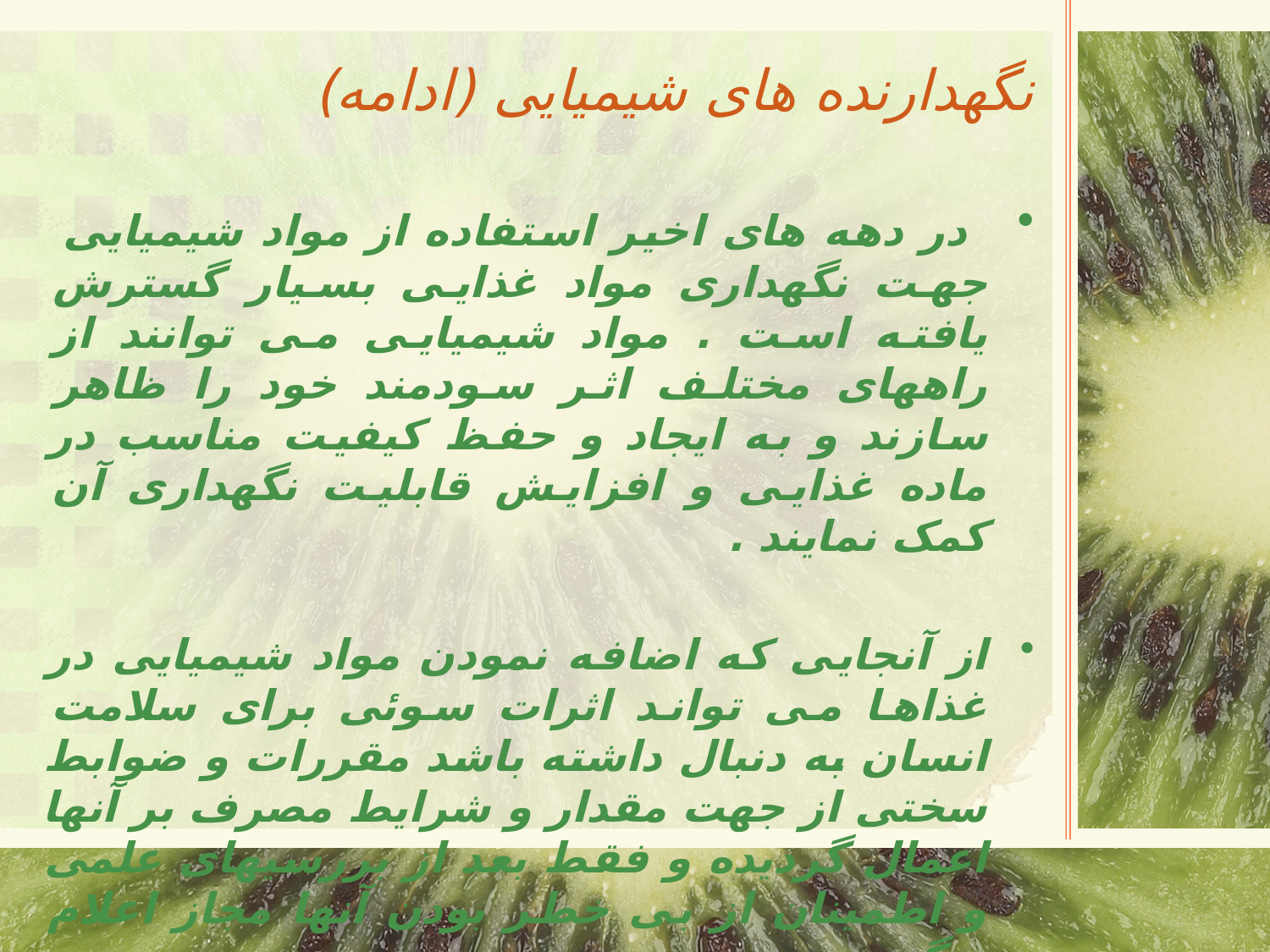

# نگهدارنده های شیمیایی (ادامه)

 در دهه های اخیر استفاده از مواد شیمیایی  جهت نگهداری مواد غذایی بسیار گسترش یافته است . مواد شیمیایی می توانند از راههای مختلف اثر سودمند خود را ظاهر سازند و به ایجاد و حفظ کیفیت مناسب در ماده غذایی و افزایش قابلیت نگهداری آن کمک نمایند .

از آنجایی که اضافه نمودن مواد شیمیایی در غذاها می تواند اثرات سوئی برای سلامت انسان به دنبال داشته باشد مقررات و ضوابط سختی از جهت مقدار و شرایط مصرف بر آنها اعمال گردیده و فقط بعد از بررسیهای علمی و اطمینان از بی خطر بودن آنها مجاز اعلام میگردند .